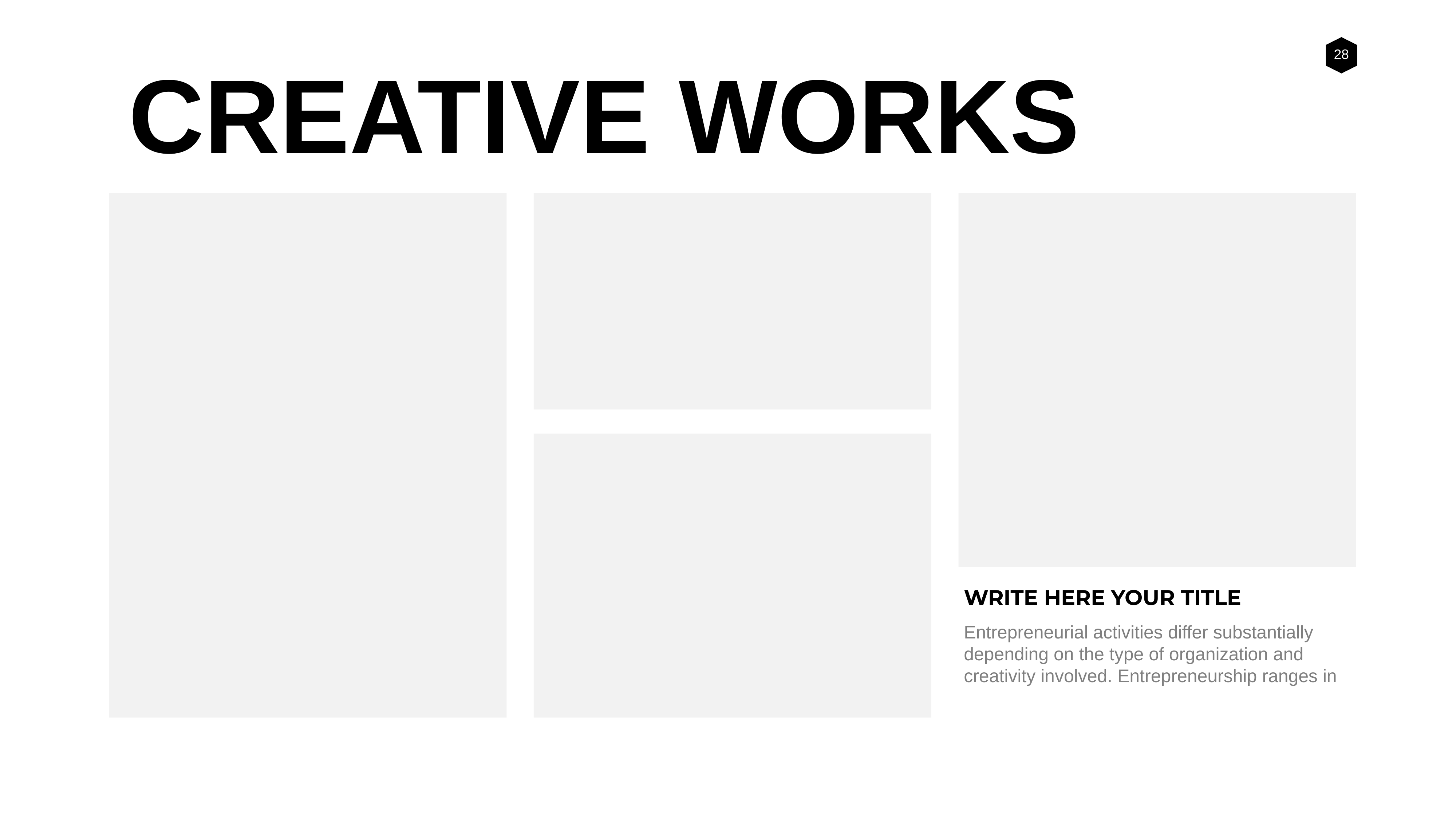

CREATIVE WORKS

WRITE HERE YOUR TITLE
Entrepreneurial activities differ substantially depending on the type of organization and creativity involved. Entrepreneurship ranges in